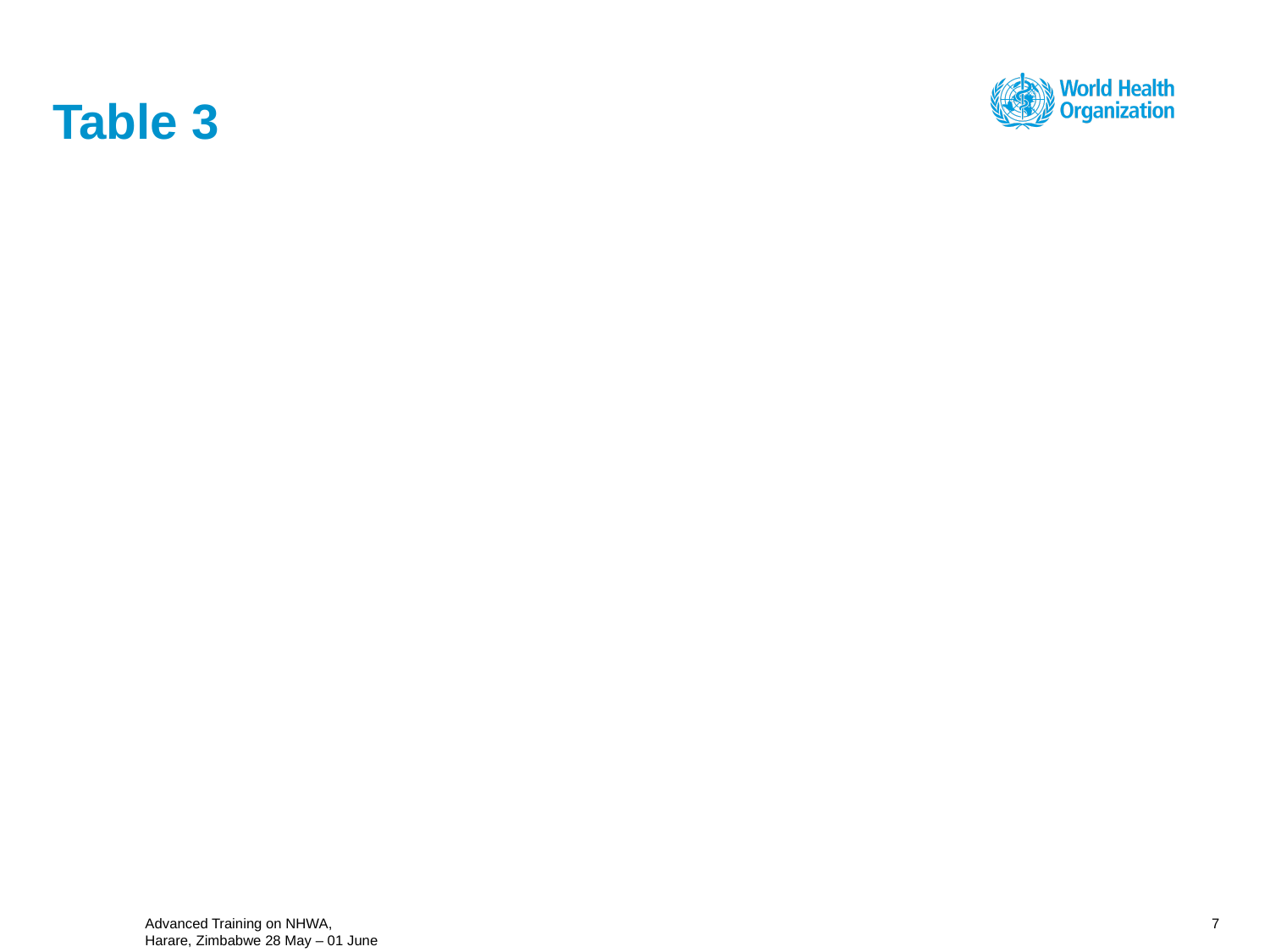

# Table 3

Advanced Training on NHWA, Harare, Zimbabwe 28 May – 01 June 2018
7